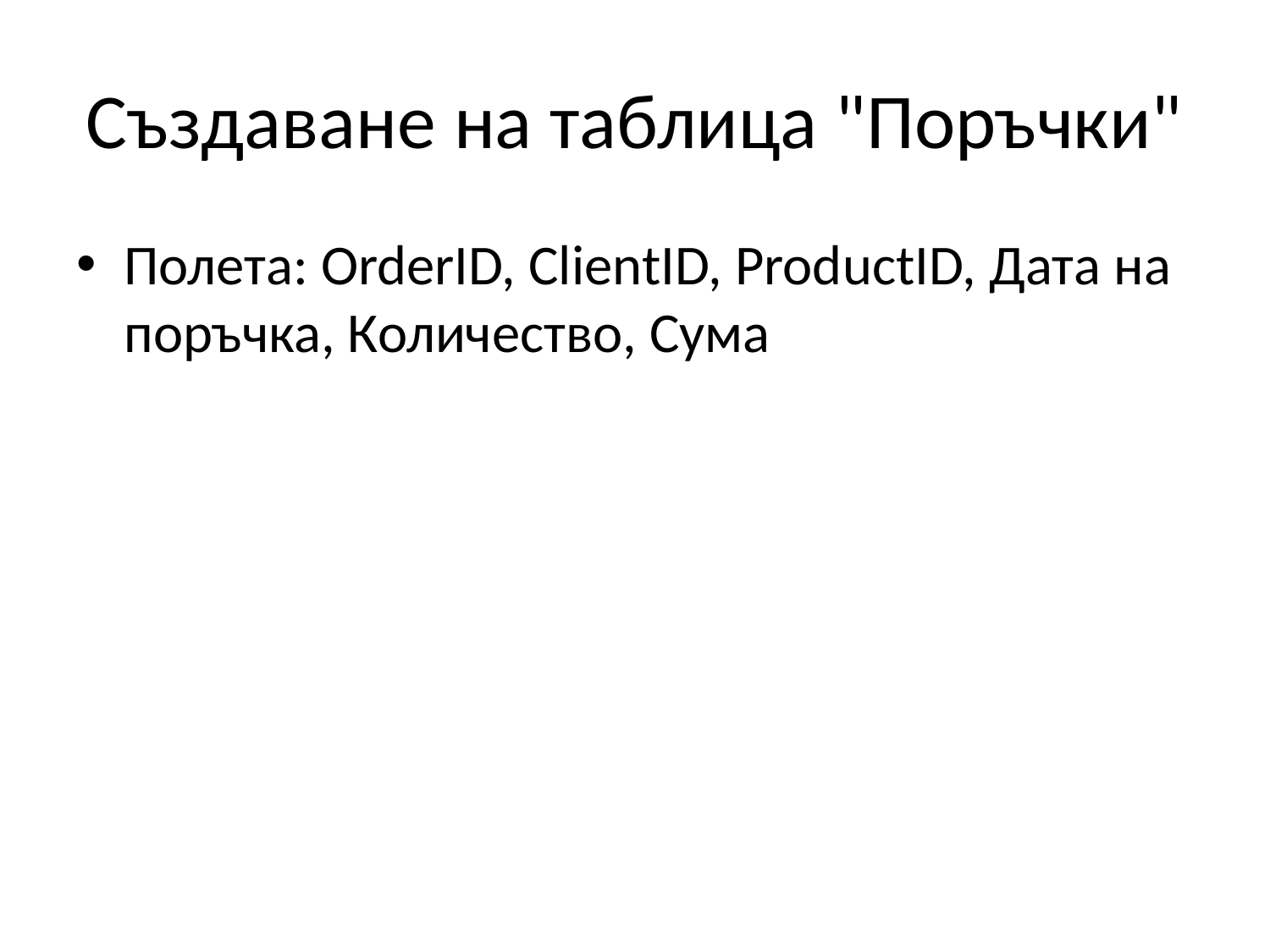

# Създаване на таблица "Поръчки"
Полета: OrderID, ClientID, ProductID, Дата на поръчка, Количество, Сума